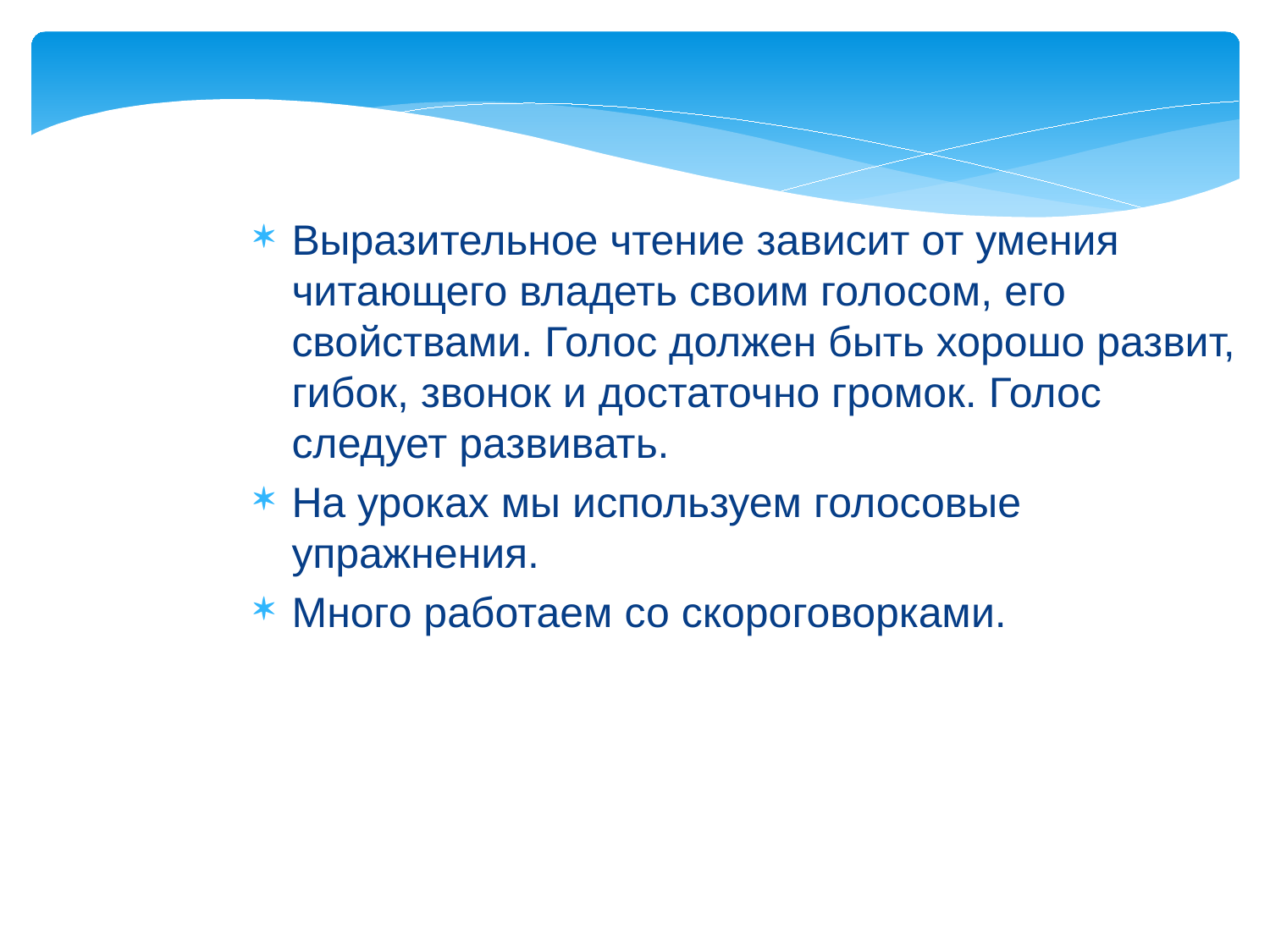

Выразительное чтение зависит от умения читающего владеть своим голосом, его свойствами. Голос должен быть хорошо развит, гибок, звонок и достаточно громок. Голос следует развивать.
На уроках мы используем голосовые упражнения.
Много работаем со скороговорками.